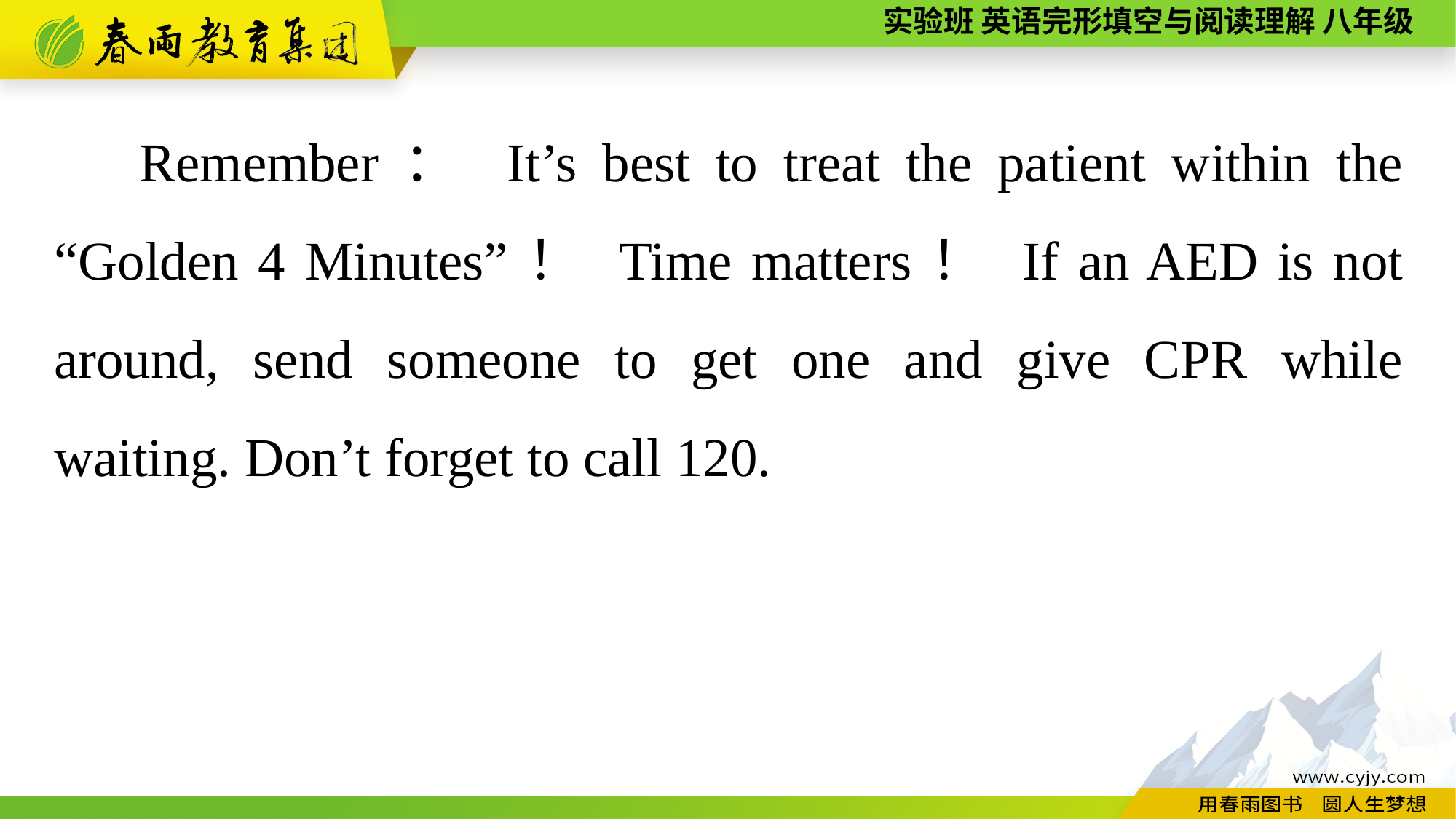

Remember： It’s best to treat the patient within the “Golden 4 Minutes”！ Time matters！ If an AED is not around, send someone to get one and give CPR while waiting. Don’t forget to call 120.